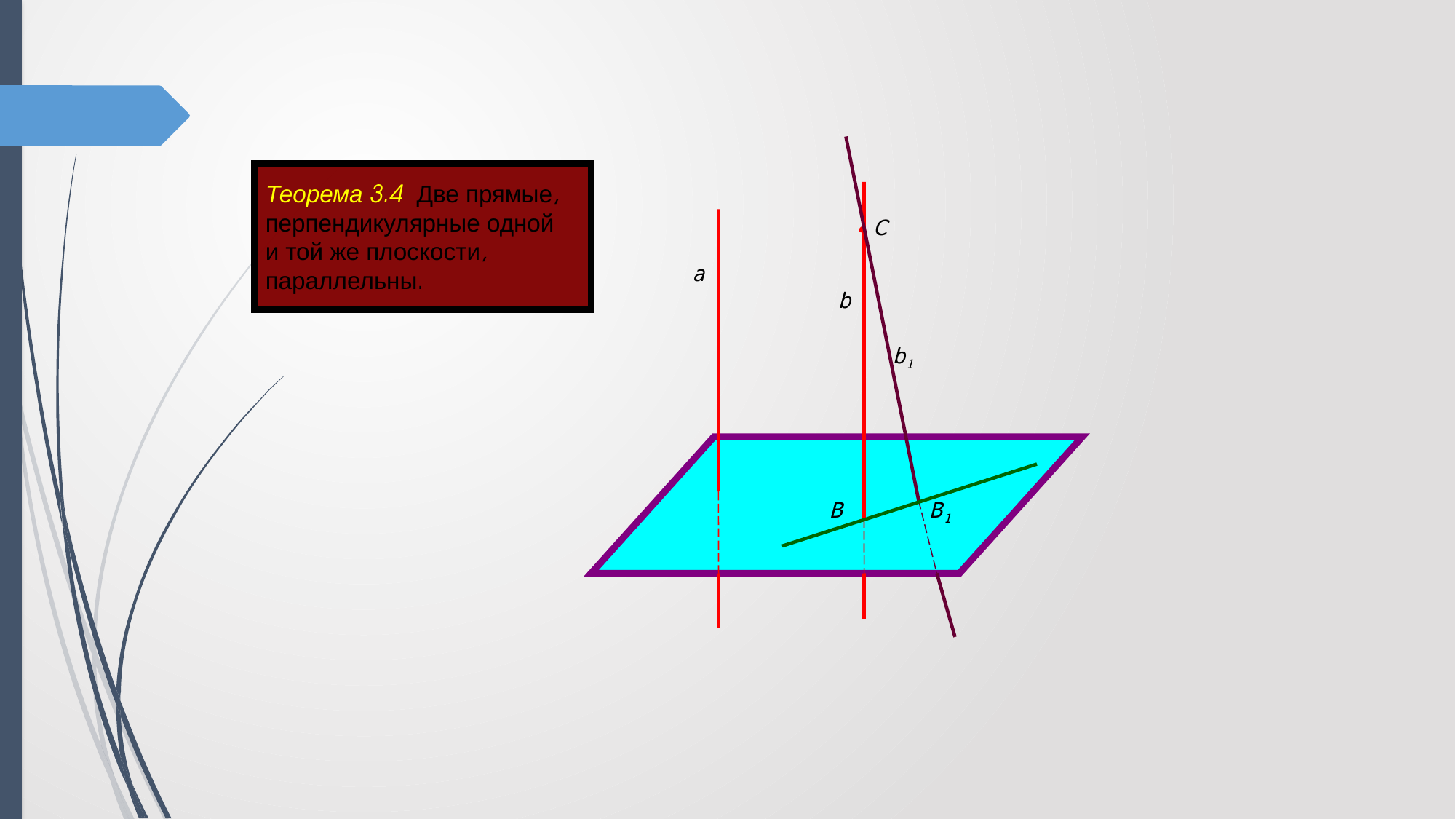

Теорема 3.4  Две прямые, перпендикулярные одной и той же плоскости, параллельны.

• С
а
b
b1

В
В1